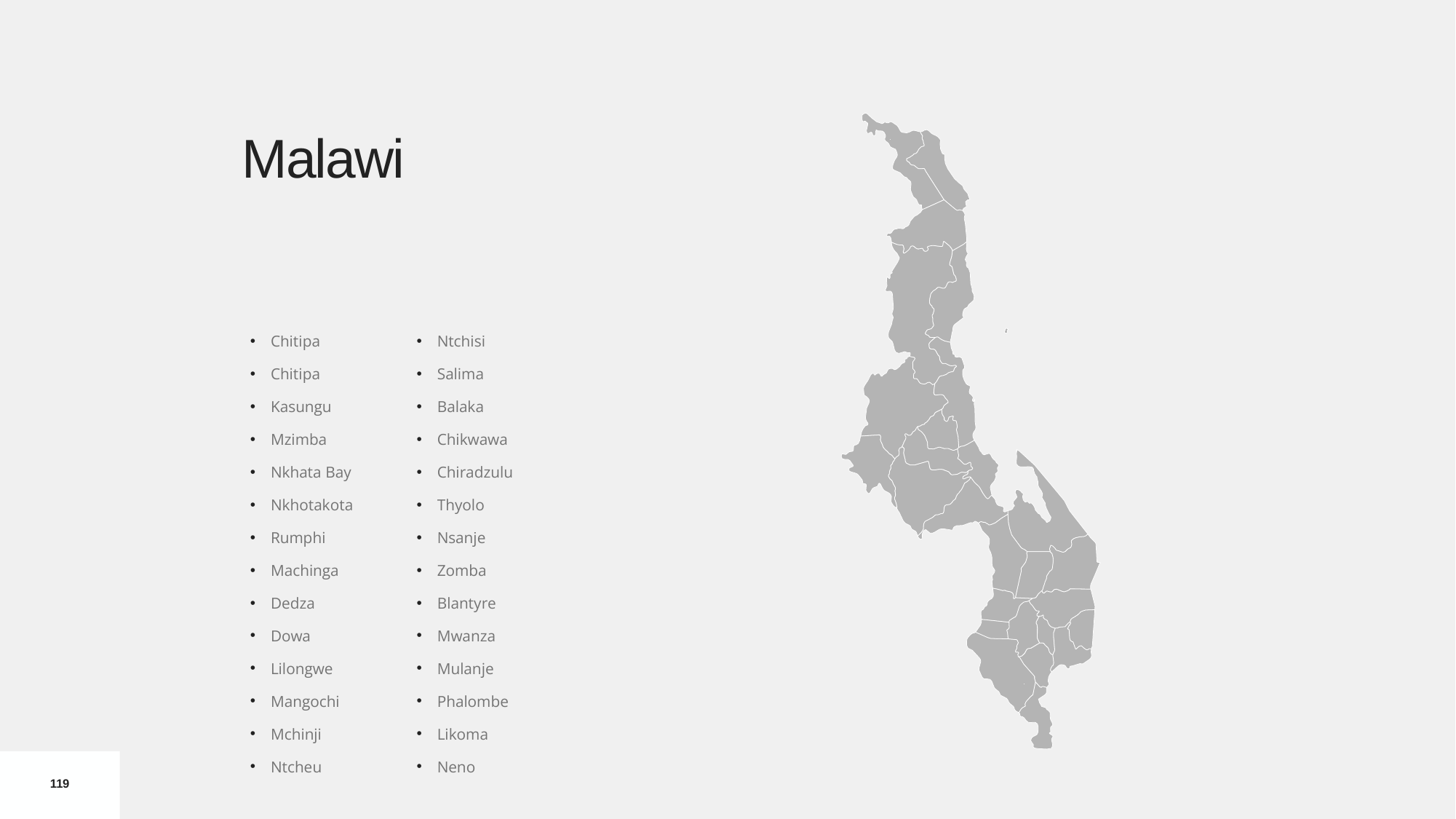

# Malawi

Chitipa
Chitipa
Kasungu
Mzimba
Nkhata Bay
Nkhotakota
Rumphi
Machinga
Dedza
Dowa
Lilongwe
Mangochi
Mchinji
Ntcheu
Ntchisi
Salima
Balaka
Chikwawa
Chiradzulu
Thyolo
Nsanje
Zomba
Blantyre
Mwanza
Mulanje
Phalombe
Likoma
Neno